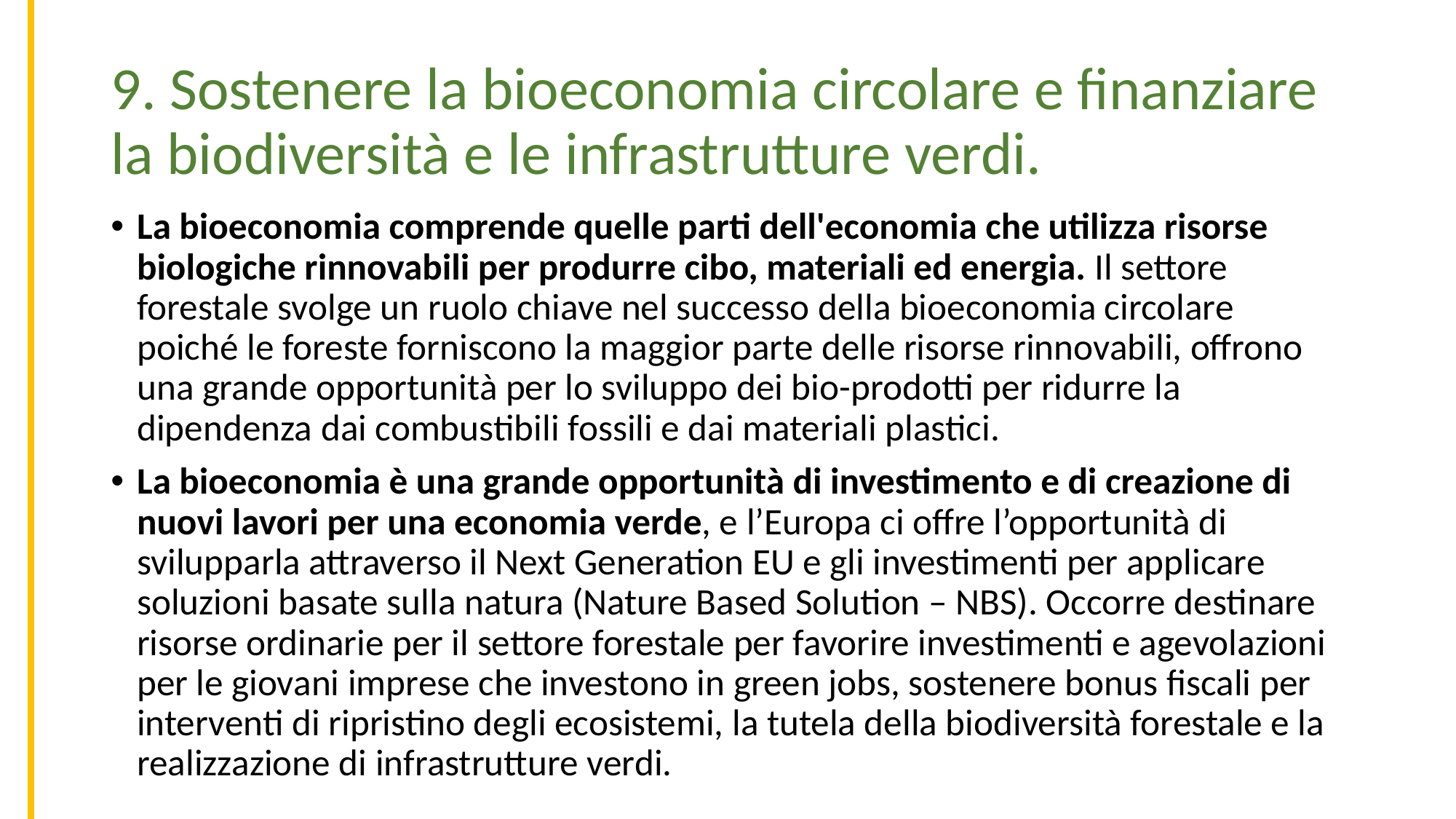

9. Sostenere la bioeconomia circolare e finanziare la biodiversità e le infrastrutture verdi.
La bioeconomia comprende quelle parti dell'economia che utilizza risorse biologiche rinnovabili per produrre cibo, materiali ed energia. Il settore forestale svolge un ruolo chiave nel successo della bioeconomia circolare poiché le foreste forniscono la maggior parte delle risorse rinnovabili, offrono una grande opportunità per lo sviluppo dei bio-prodotti per ridurre la dipendenza dai combustibili fossili e dai materiali plastici.
La bioeconomia è una grande opportunità di investimento e di creazione di nuovi lavori per una economia verde, e l’Europa ci offre l’opportunità di svilupparla attraverso il Next Generation EU e gli investimenti per applicare soluzioni basate sulla natura (Nature Based Solution – NBS). Occorre destinare risorse ordinarie per il settore forestale per favorire investimenti e agevolazioni per le giovani imprese che investono in green jobs, sostenere bonus fiscali per interventi di ripristino degli ecosistemi, la tutela della biodiversità forestale e la realizzazione di infrastrutture verdi.